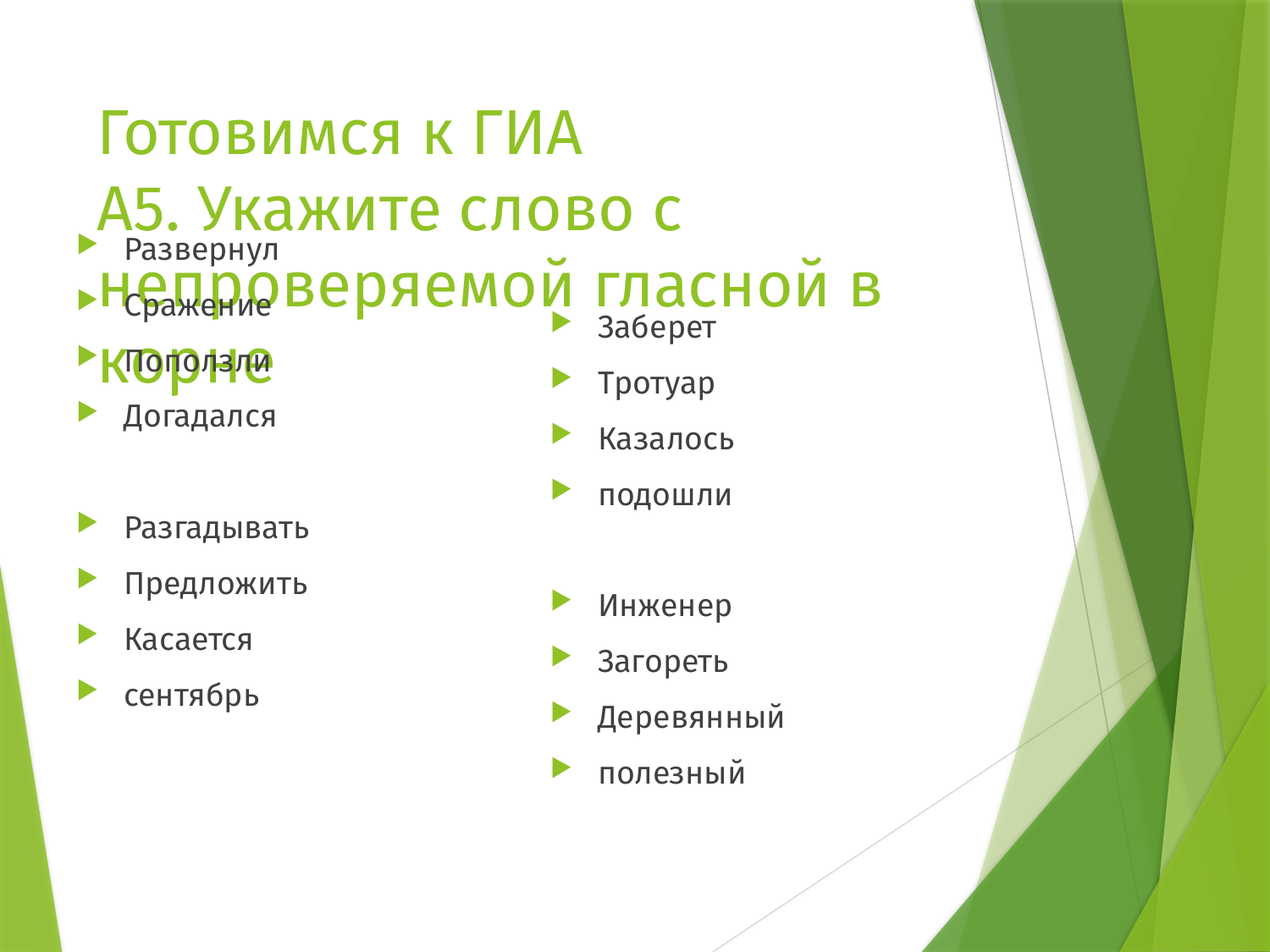

# Готовимся к ГИА А5. Укажите слово с непроверяемой гласной в корне
Развернул
Сражение
Поползли
Догадался

Разгадывать
Предложить
Касается
сентябрь

Заберет
Тротуар
Казалось
подошли

Инженер
Загореть
Деревянный
полезный